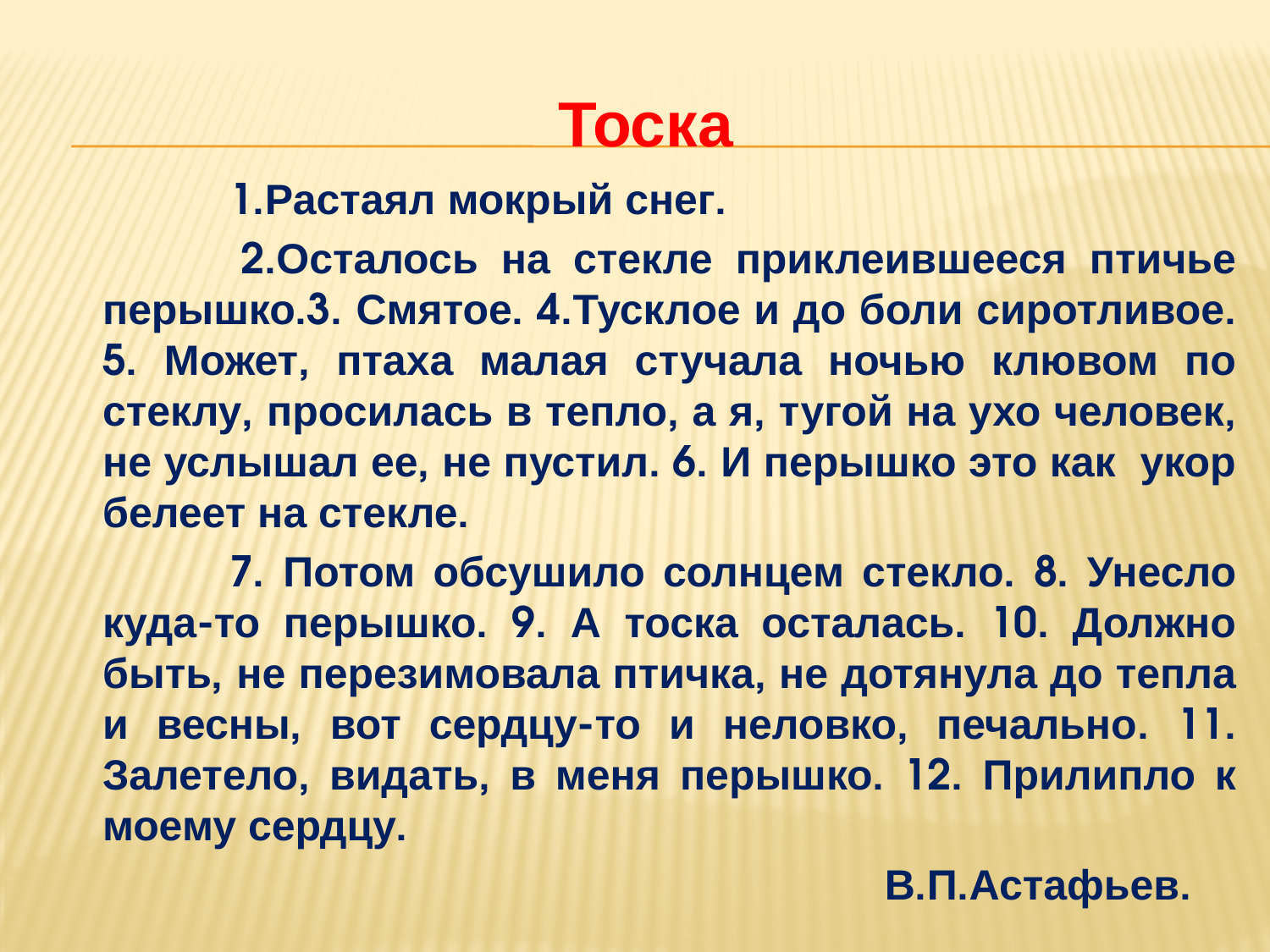

# Тоска
		1.Растаял мокрый снег.
 		2.Осталось на стекле приклеившееся птичье перышко.3. Смятое. 4.Тусклое и до боли сиротливое. 5. Может, птаха малая стучала ночью клювом по стеклу, просилась в тепло, а я, тугой на ухо человек, не услышал ее, не пустил. 6. И перышко это как  укор белеет на стекле.
		7. Потом обсушило солнцем стекло. 8. Унесло куда-то перышко. 9. А тоска осталась. 10. Должно быть, не перезимовала птичка, не дотянула до тепла и весны, вот сердцу-то и неловко, печально. 11. Залетело, видать, в меня перышко. 12. Прилипло к моему сердцу.
                                                                      В.П.Астафьев.